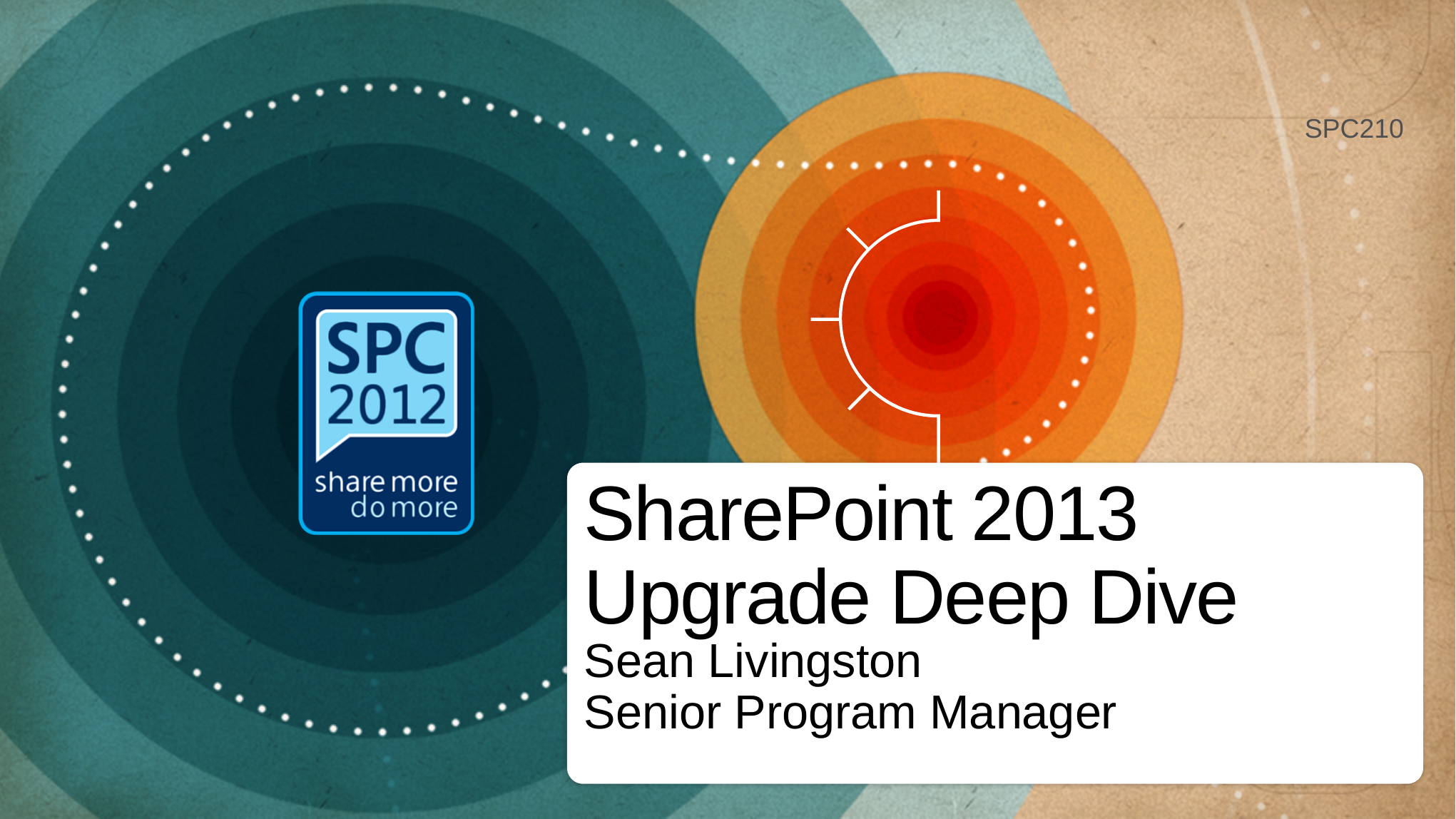

SPC210
# SharePoint 2013 Upgrade Deep Dive
Sean Livingston
Senior Program Manager